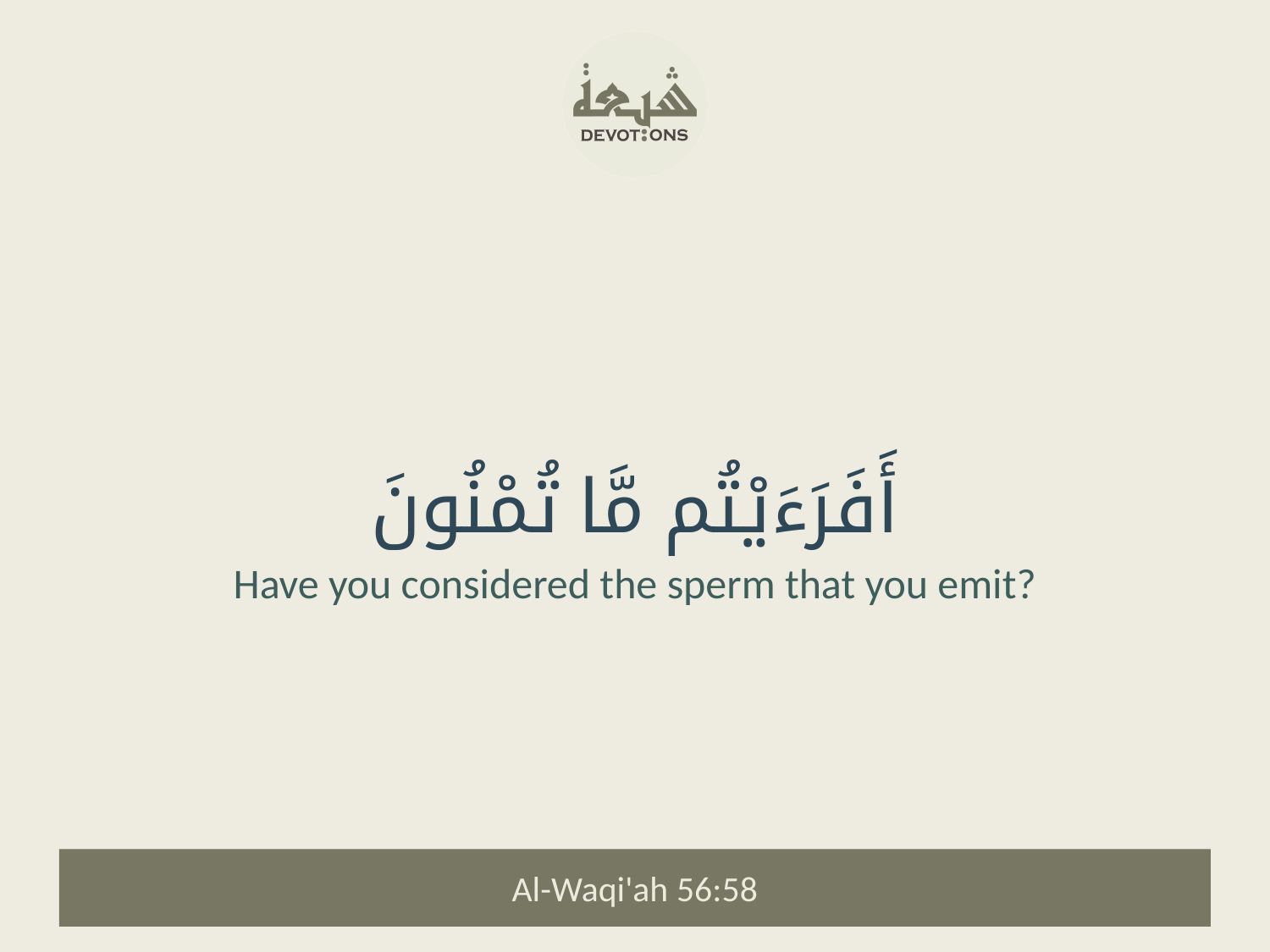

أَفَرَءَيْتُم مَّا تُمْنُونَ
Have you considered the sperm that you emit?
Al-Waqi'ah 56:58